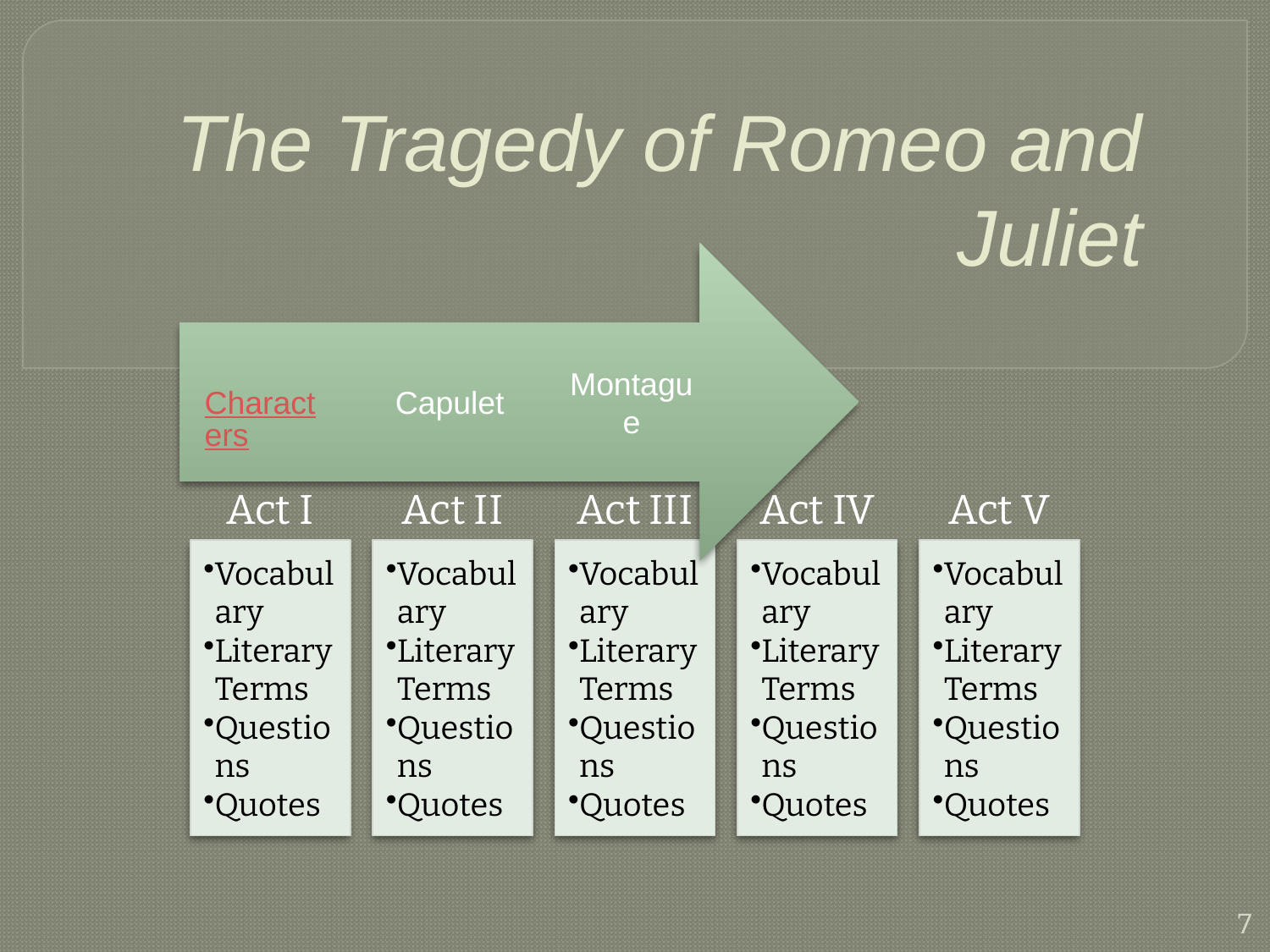

# The Tragedy of Romeo and Juliet
Characters
Capulet
Montague
Act I
Act II
Act III
Act IV
Act V
Vocabulary
Literary Terms
Questions
Vocabulary
Quotes
Literary Terms
Questions
Quotes
Vocabulary
Literary Terms
Questions
Quotes
Vocabulary
Literary Terms
Questions
Quotes
Vocabulary
Literary Terms
Questions
Quotes
7